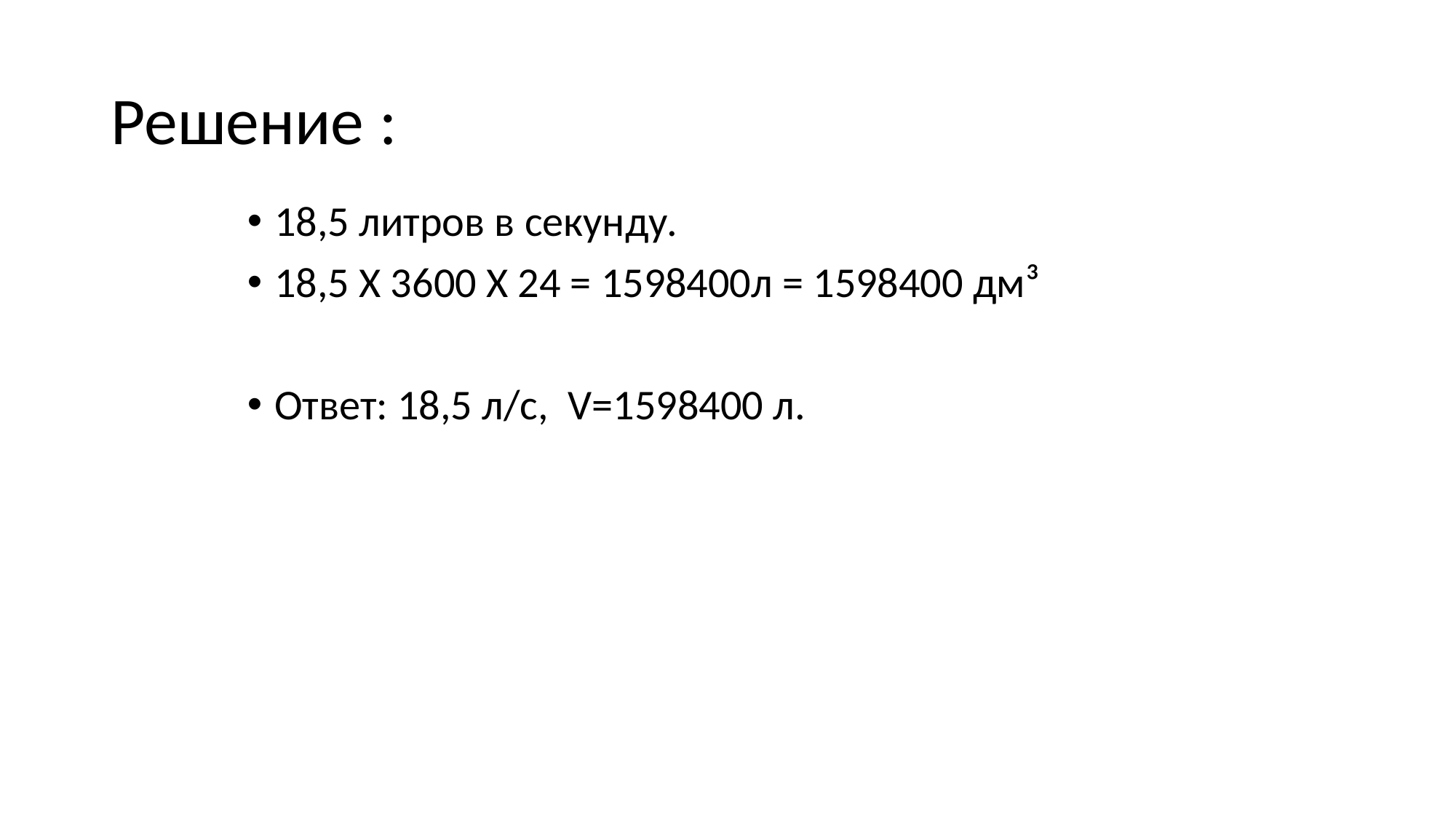

# Решение :
18,5 литров в секунду.
18,5 Х 3600 Х 24 = 1598400л = 1598400 дм³

Ответ: 18,5 л/с,  V=1598400 л.